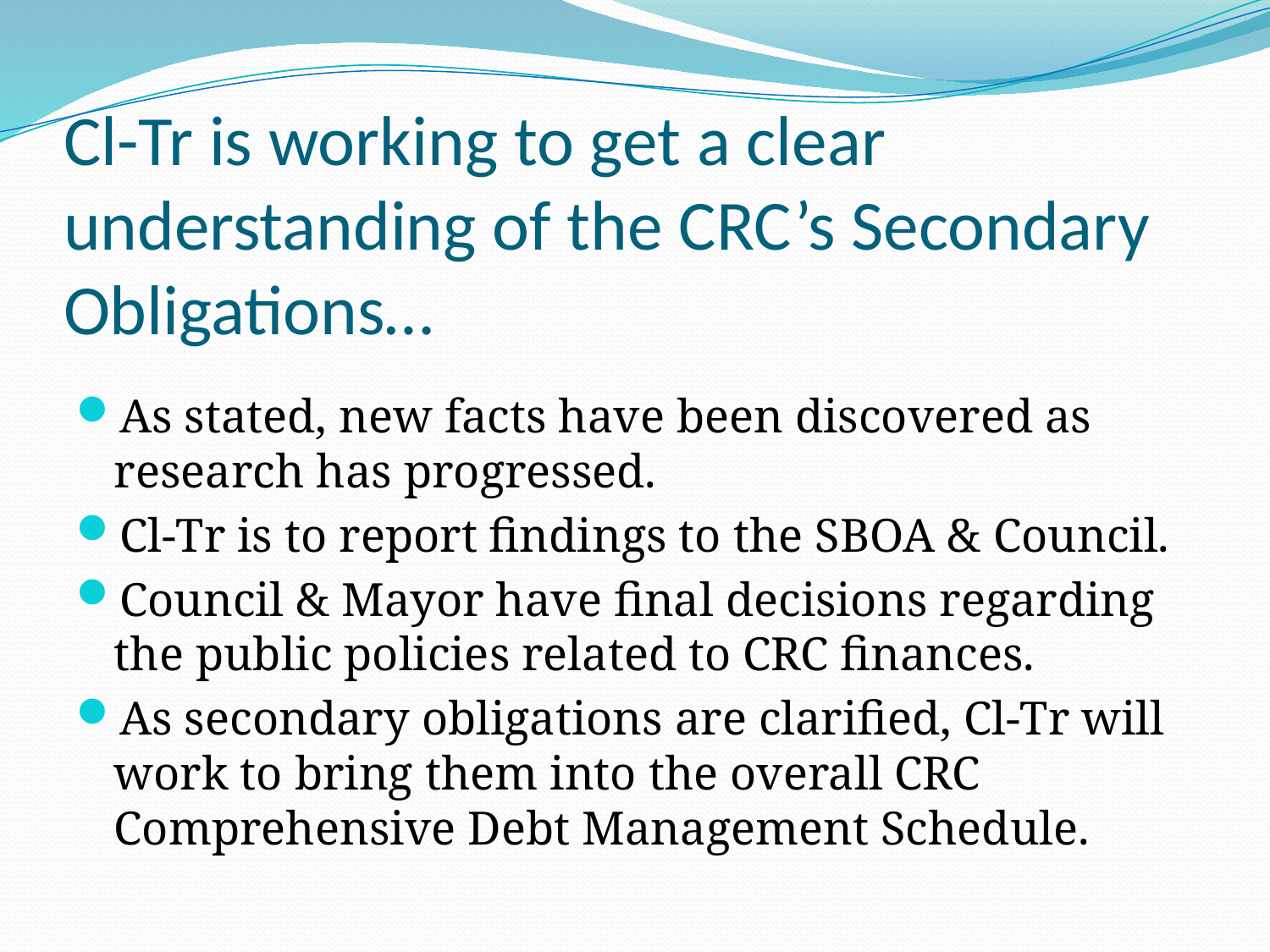

# Cl-Tr is working to get a clear understanding of the CRC’s Secondary Obligations…
As stated, new facts have been discovered as research has progressed.
Cl-Tr is to report findings to the SBOA & Council.
Council & Mayor have final decisions regarding the public policies related to CRC finances.
As secondary obligations are clarified, Cl-Tr will work to bring them into the overall CRC Comprehensive Debt Management Schedule.